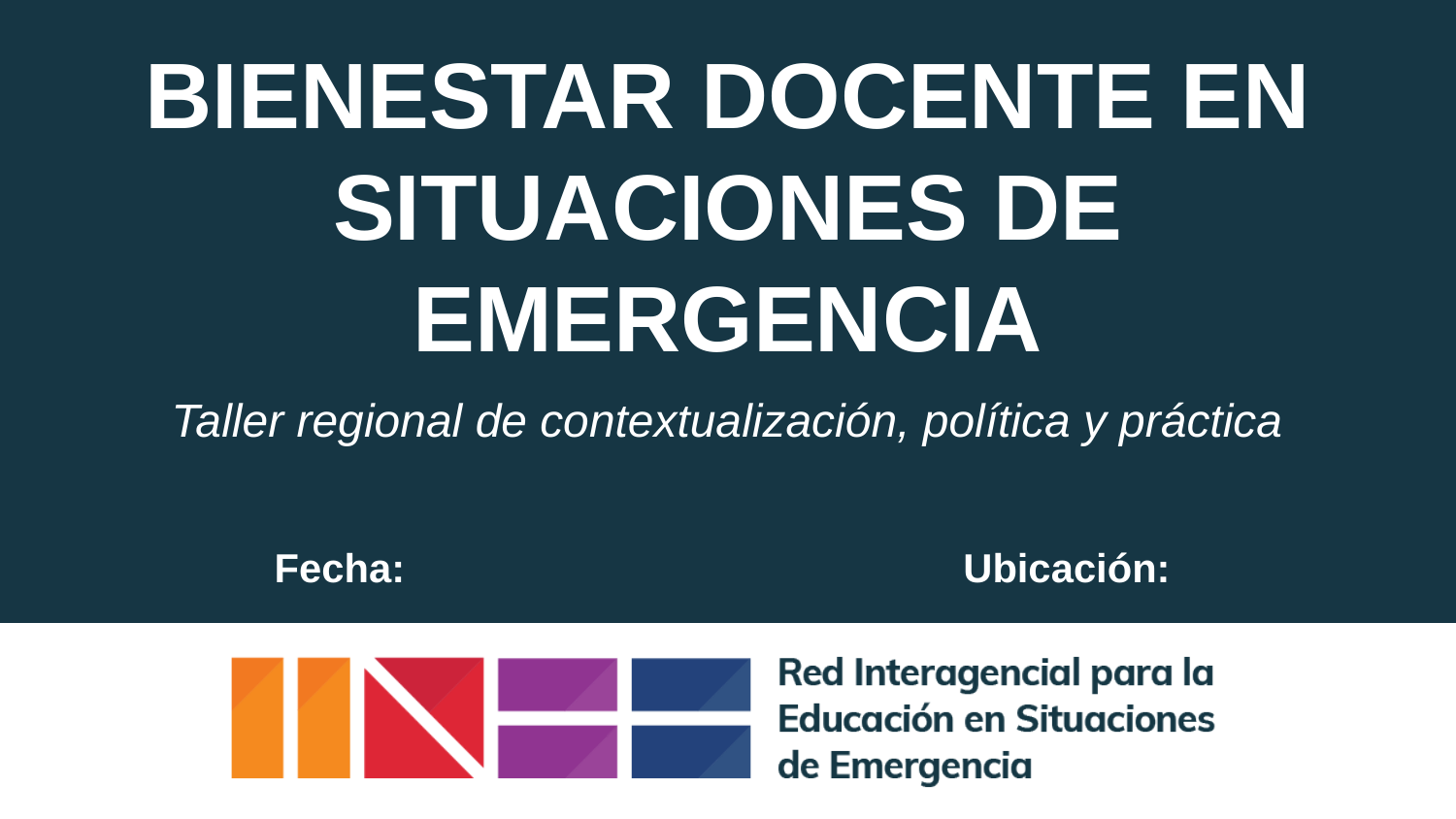

# BIENESTAR DOCENTE EN SITUACIONES DE EMERGENCIA
Taller regional de contextualización, política y práctica

Fecha:                                                  Ubicación: